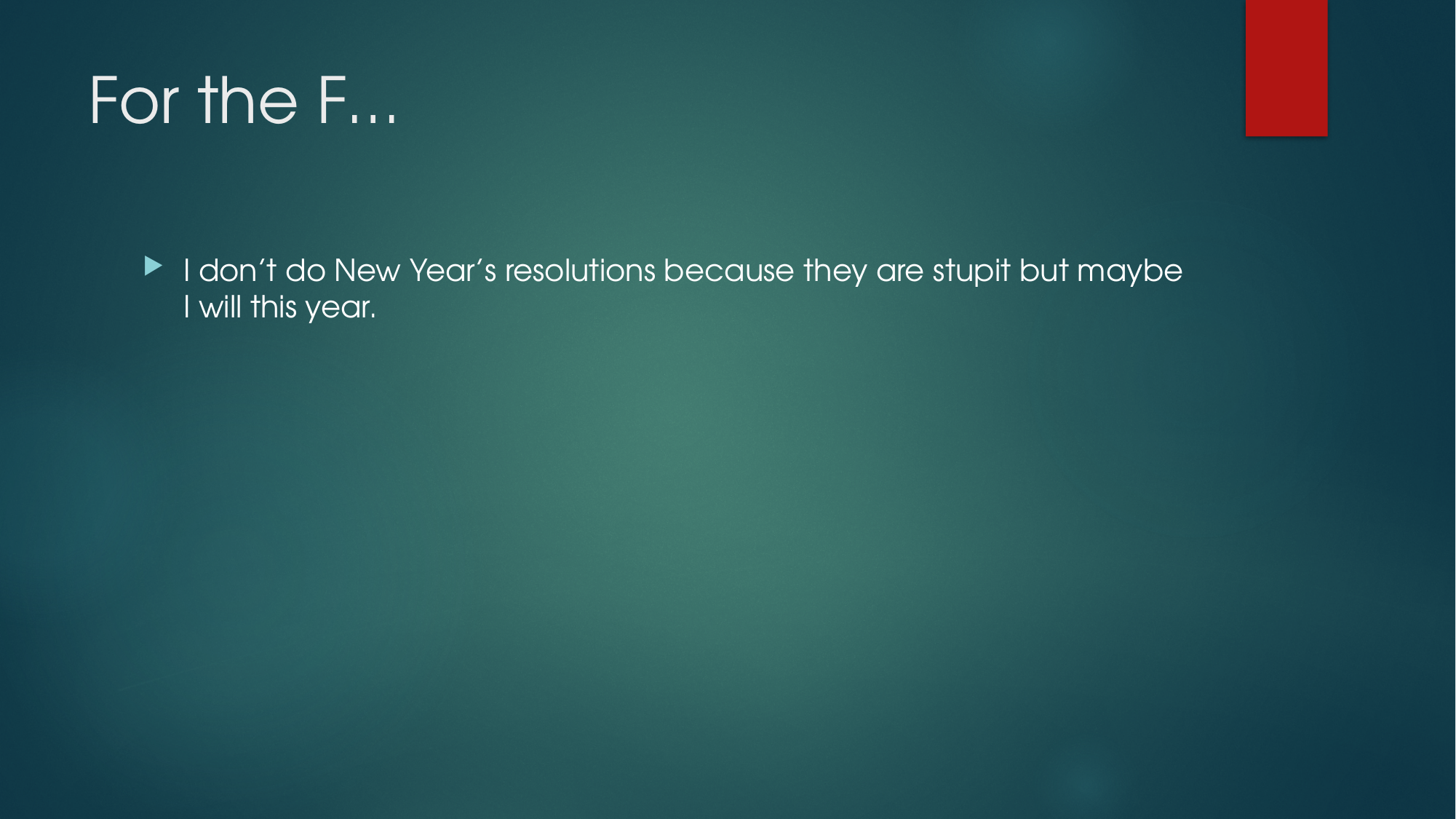

# For the F…
I don’t do New Year’s resolutions because they are stupit but maybe I will this year.